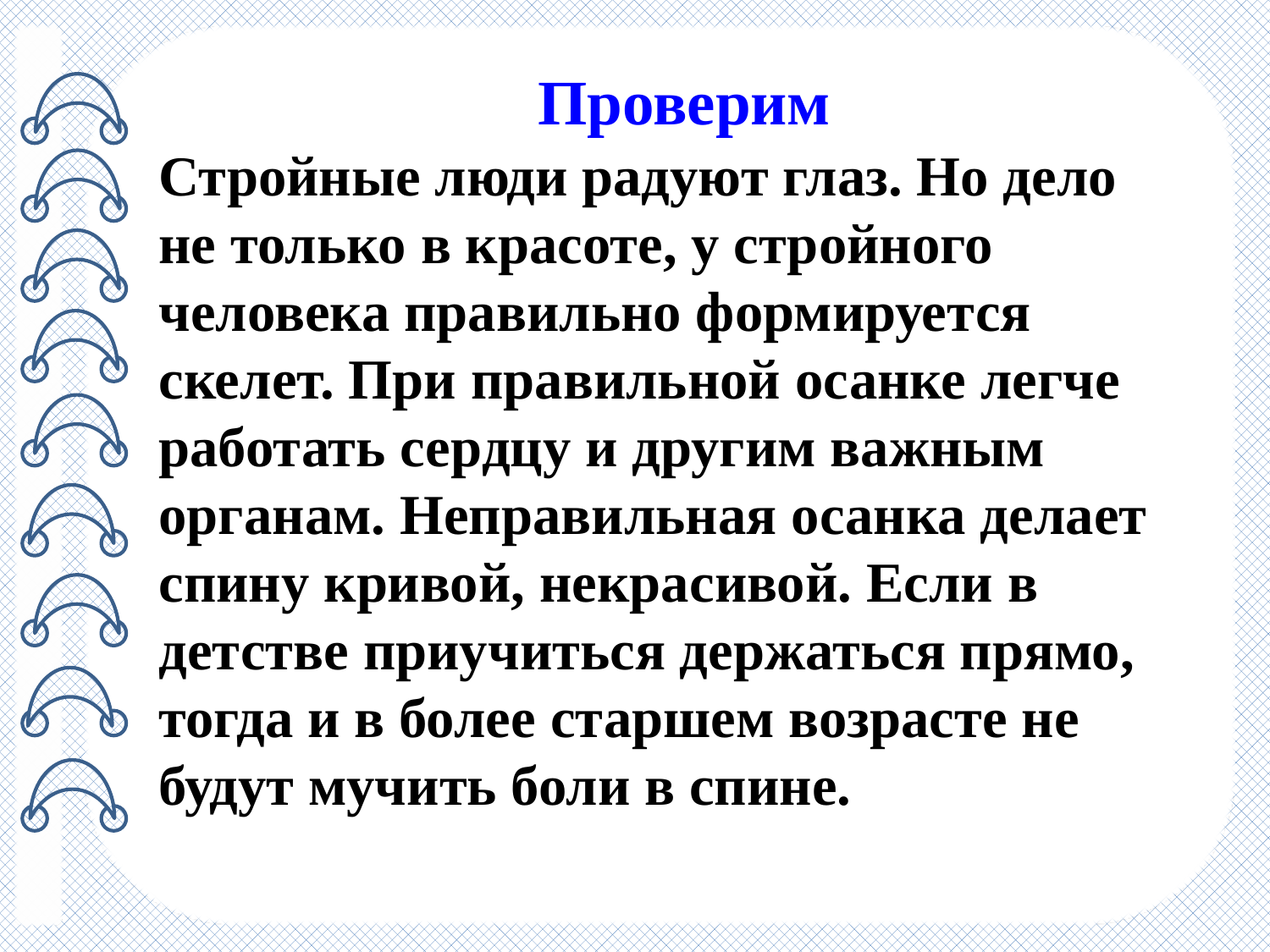

Проверим

Стройные люди радуют глаз. Но дело не только в красоте, у стройного человека правильно формируется скелет. При правильной осанке легче работать сердцу и другим важным органам. Неправильная осанка делает спину кривой, некрасивой. Если в детстве приучиться держаться прямо, тогда и в более старшем возрасте не будут мучить боли в спине.